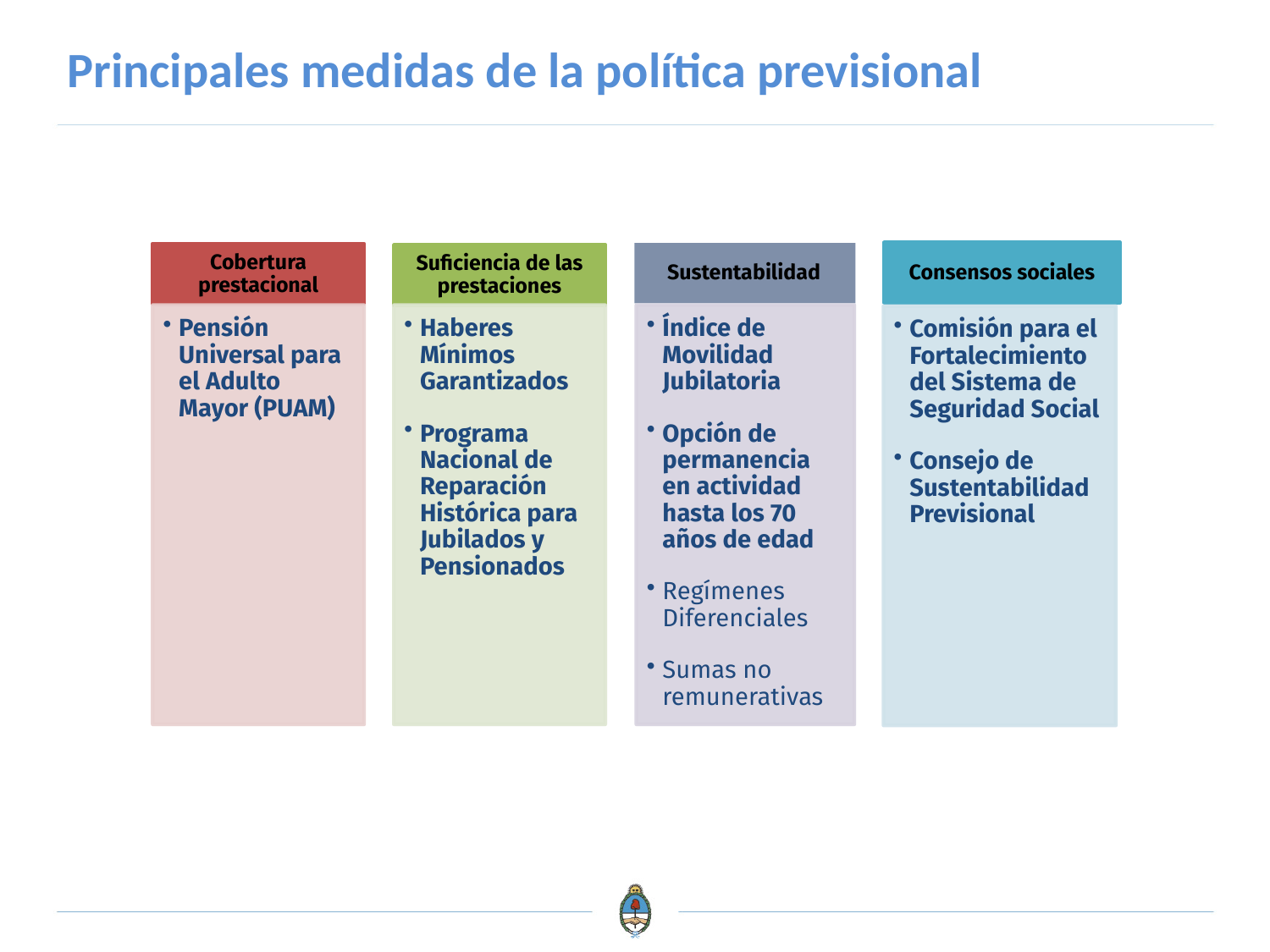

Principales medidas de la política previsional
Cobertura prestacional
Pensión Universal para el Adulto Mayor (PUAM)
Suficiencia de las prestaciones
Haberes Mínimos Garantizados

Programa Nacional de Reparación Histórica para Jubilados y Pensionados
Sustentabilidad
Índice de Movilidad Jubilatoria

Opción de permanencia en actividad hasta los 70 años de edad

Regímenes Diferenciales

Sumas no remunerativas
Consensos sociales
Comisión para el Fortalecimiento del Sistema de Seguridad Social

Consejo de Sustentabilidad Previsional